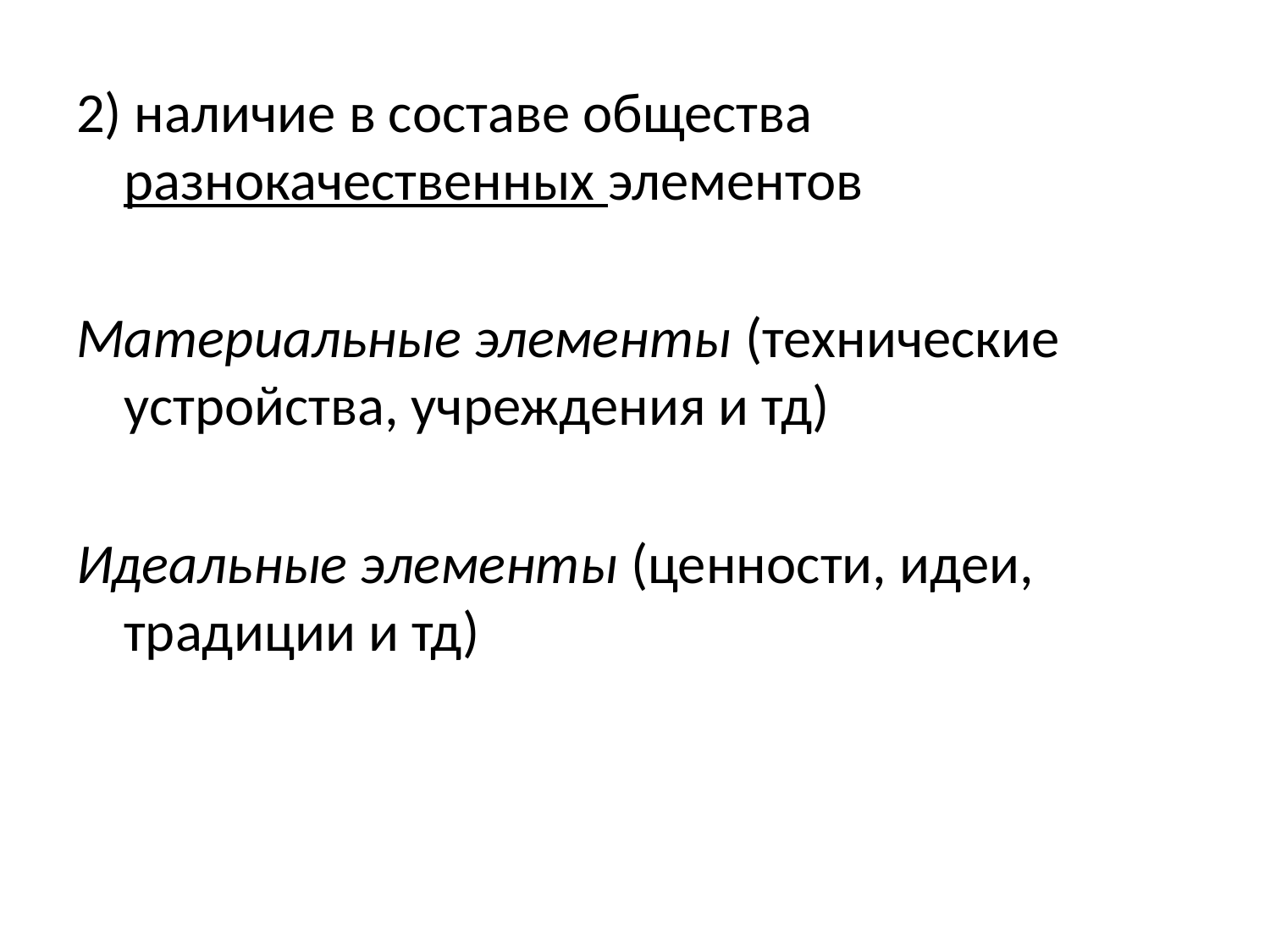

2) наличие в составе общества разнокачественных элементов

Материальные элементы (технические устройства, учреждения и тд)

Идеальные элементы (ценности, идеи, традиции и тд)